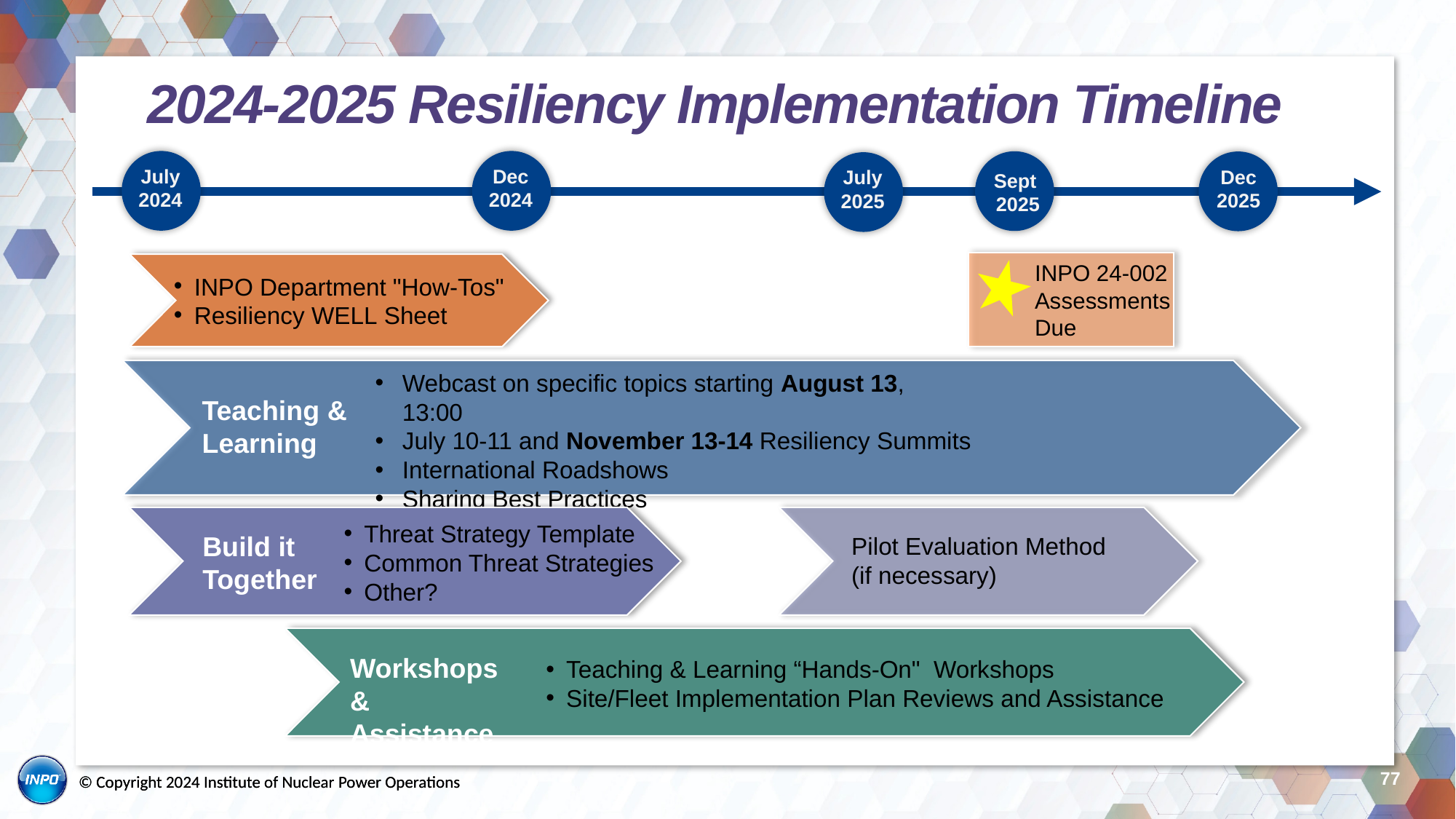

# 2024-2025 Resiliency Implementation Timeline

July 2024
Dec 2024
Dec 2025
July 2025
Sept
 2025

INPO 24-002
Assessments
Due

INPO Department "How-Tos"
Resiliency WELL Sheet

Webcast on specific topics starting August 13, 13:00
July 10-11 and November 13-14 Resiliency Summits
International Roadshows
Sharing Best Practices

Teaching & Learning

Threat Strategy Template
Common Threat Strategies
Other?
Build it Together
Pilot Evaluation Method (if necessary)

Workshops & Assistance
Teaching & Learning “Hands-On"  Workshops
Site/Fleet Implementation Plan Reviews and Assistance